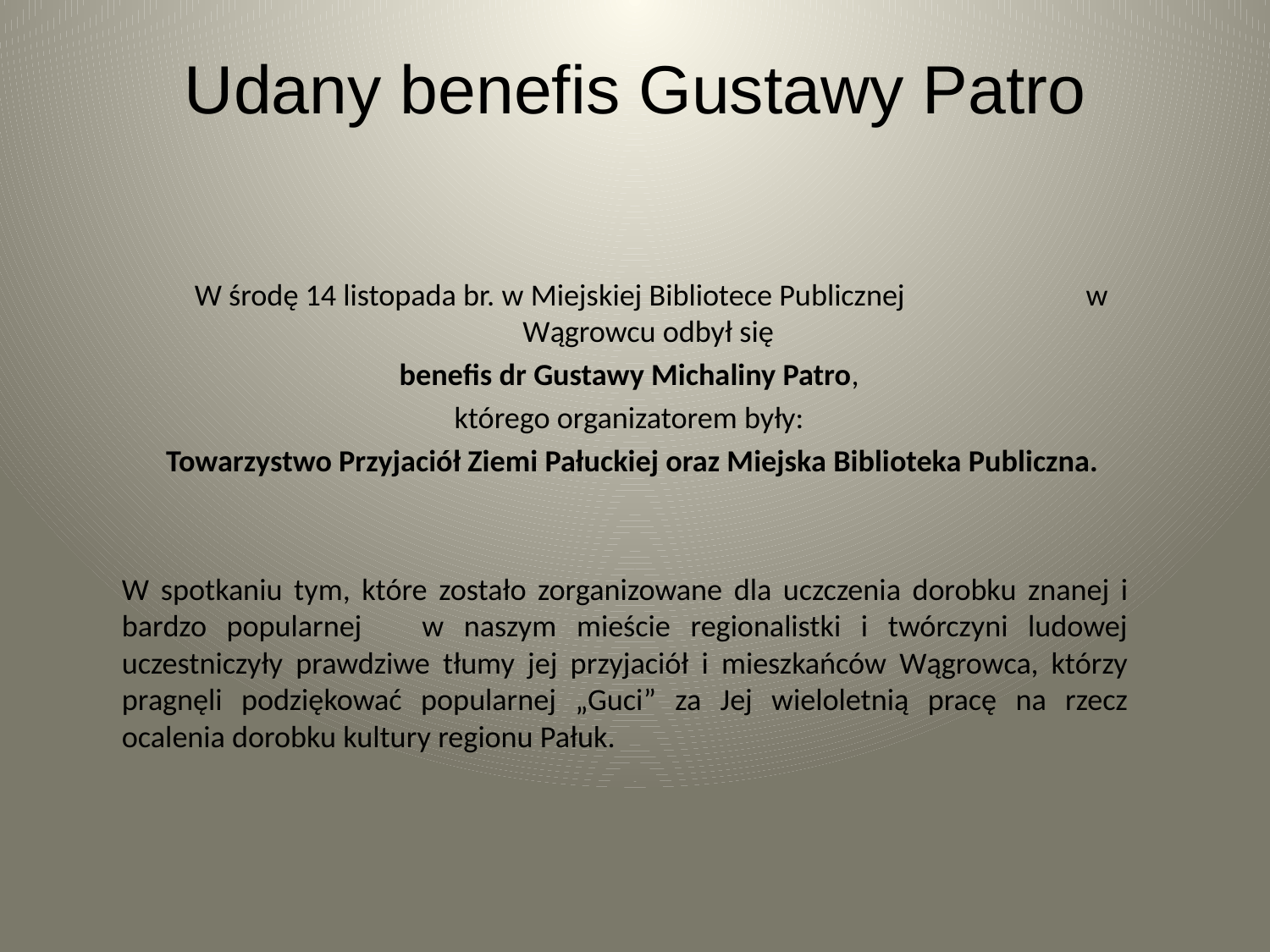

# Udany benefis Gustawy Patro

	W środę 14 listopada br. w Miejskiej Bibliotece Publicznej                          w Wągrowcu odbył się
benefis dr Gustawy Michaliny Patro,
którego organizatorem były:
Towarzystwo Przyjaciół Ziemi Pałuckiej oraz Miejska Biblioteka Publiczna.

		W spotkaniu tym, które zostało zorganizowane dla uczczenia dorobku znanej i bardzo popularnej   w naszym mieście regionalistki i twórczyni ludowej uczestniczyły prawdziwe tłumy jej przyjaciół i mieszkańców Wągrowca, którzy pragnęli podziękować popularnej „Guci” za Jej wieloletnią pracę na rzecz ocalenia dorobku kultury regionu Pałuk.